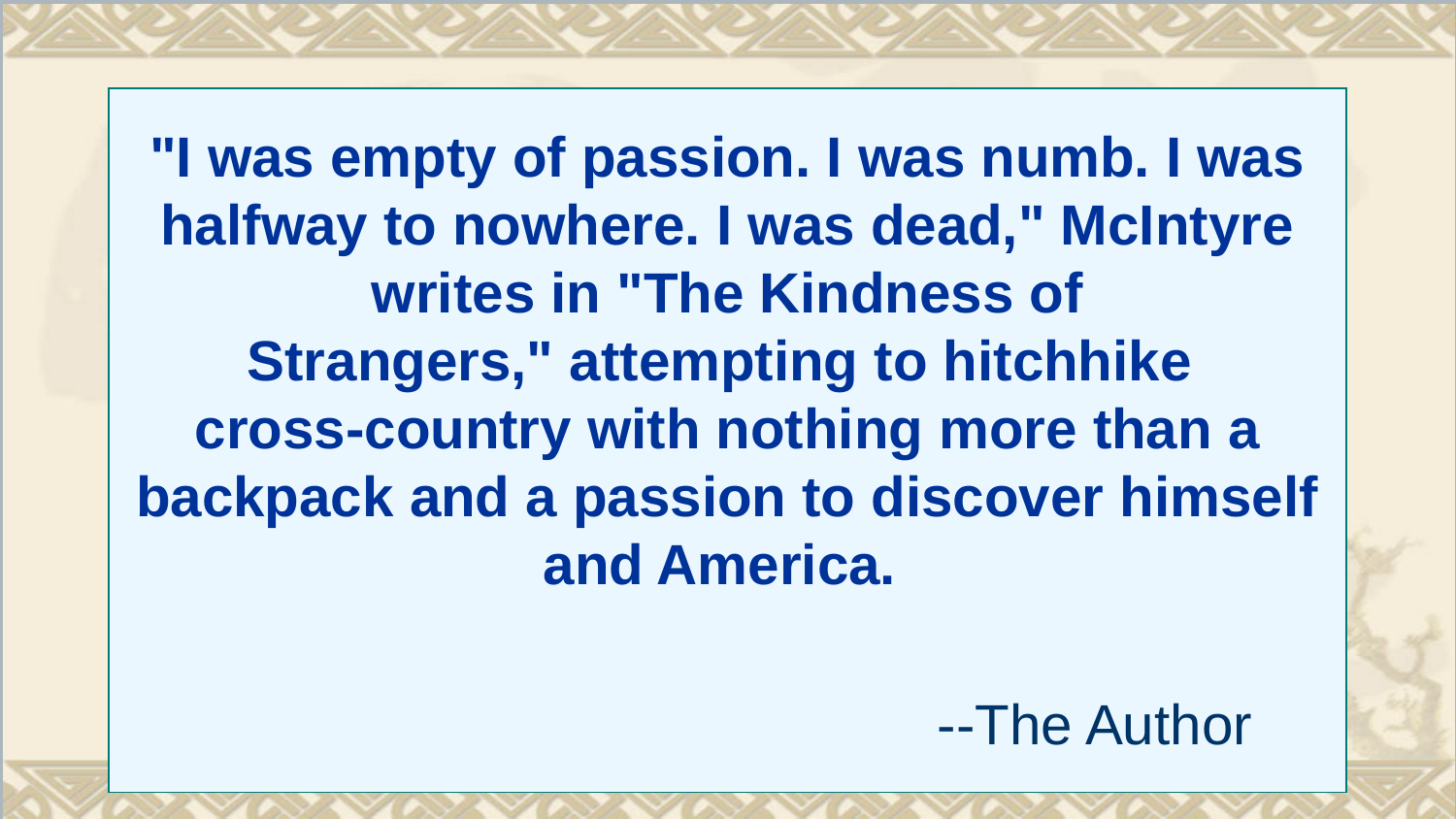

"I was empty of passion. I was numb. I was halfway to nowhere. I was dead," McIntyre writes in "The Kindness of
Strangers," attempting to hitchhike
cross-country with nothing more than a backpack and a passion to discover himself and America.
                                                --The Author